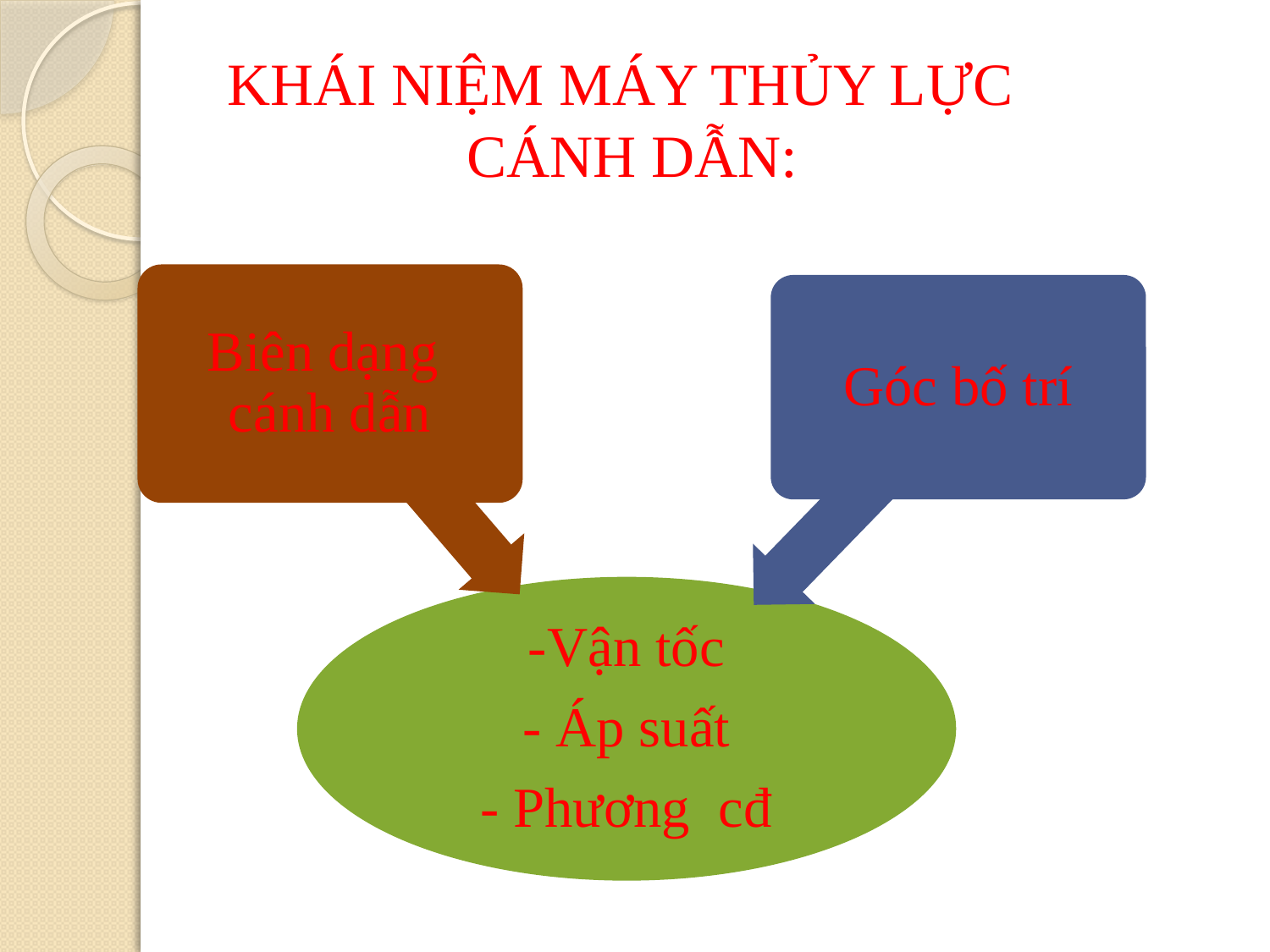

# KHÁI NIỆM MÁY THỦY LỰC CÁNH DẪN:

-Vận tốc
- Áp suất
- Phương  cđ
Biên dạng  cánh dẫn
Góc bố trí